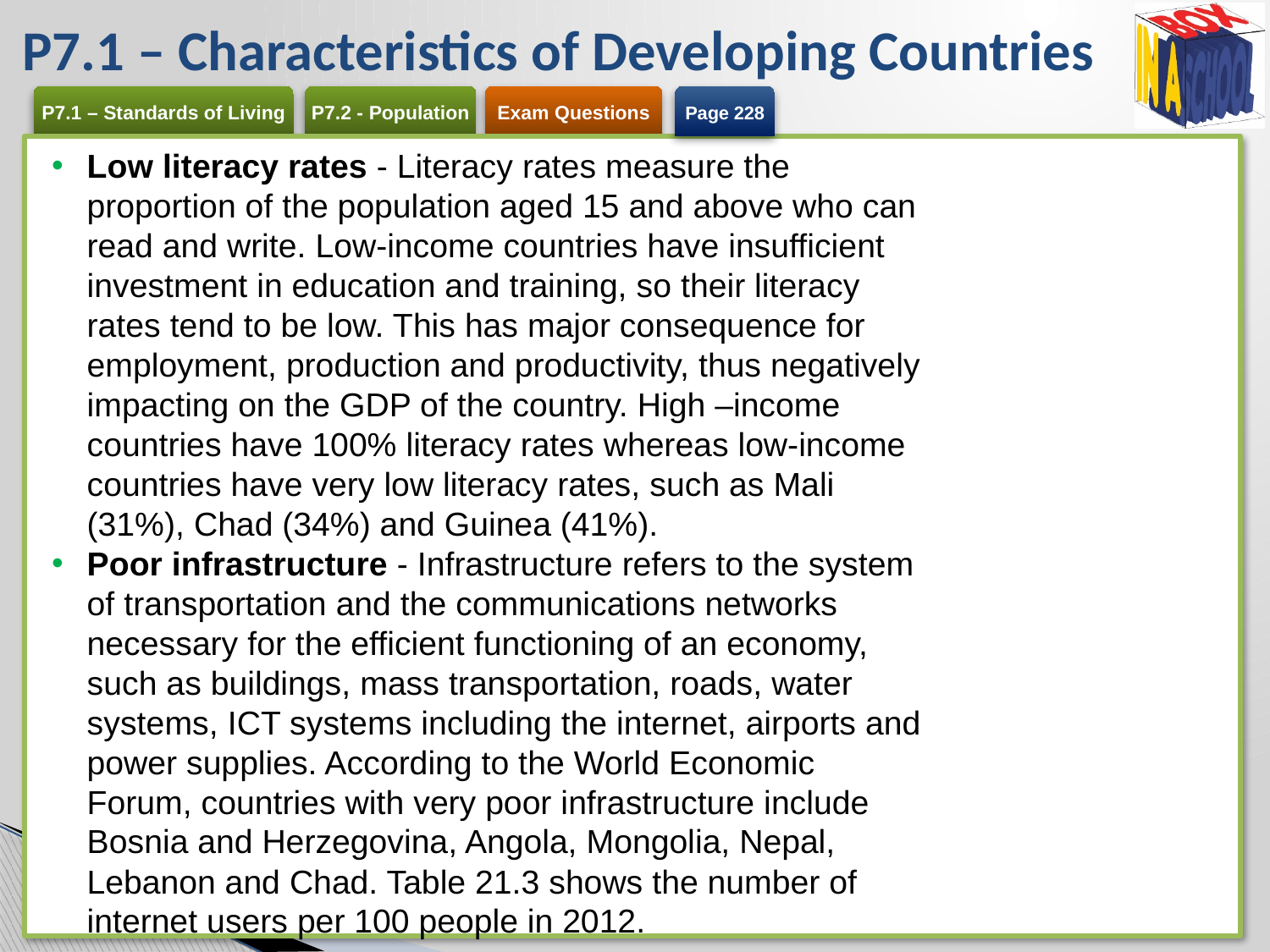

# P7.1 – Characteristics of Developing Countries
Page 228
Low literacy rates - Literacy rates measure the proportion of the population aged 15 and above who can read and write. Low-income countries have insufficient investment in education and training, so their literacy rates tend to be low. This has major consequence for employment, production and productivity, thus negatively impacting on the GDP of the country. High –income countries have 100% literacy rates whereas low-income countries have very low literacy rates, such as Mali (31%), Chad (34%) and Guinea (41%).
Poor infrastructure - Infrastructure refers to the system of transportation and the communications networks necessary for the efficient functioning of an economy, such as buildings, mass transportation, roads, water systems, ICT systems including the internet, airports and power supplies. According to the World Economic Forum, countries with very poor infrastructure include Bosnia and Herzegovina, Angola, Mongolia, Nepal, Lebanon and Chad. Table 21.3 shows the number of internet users per 100 people in 2012.